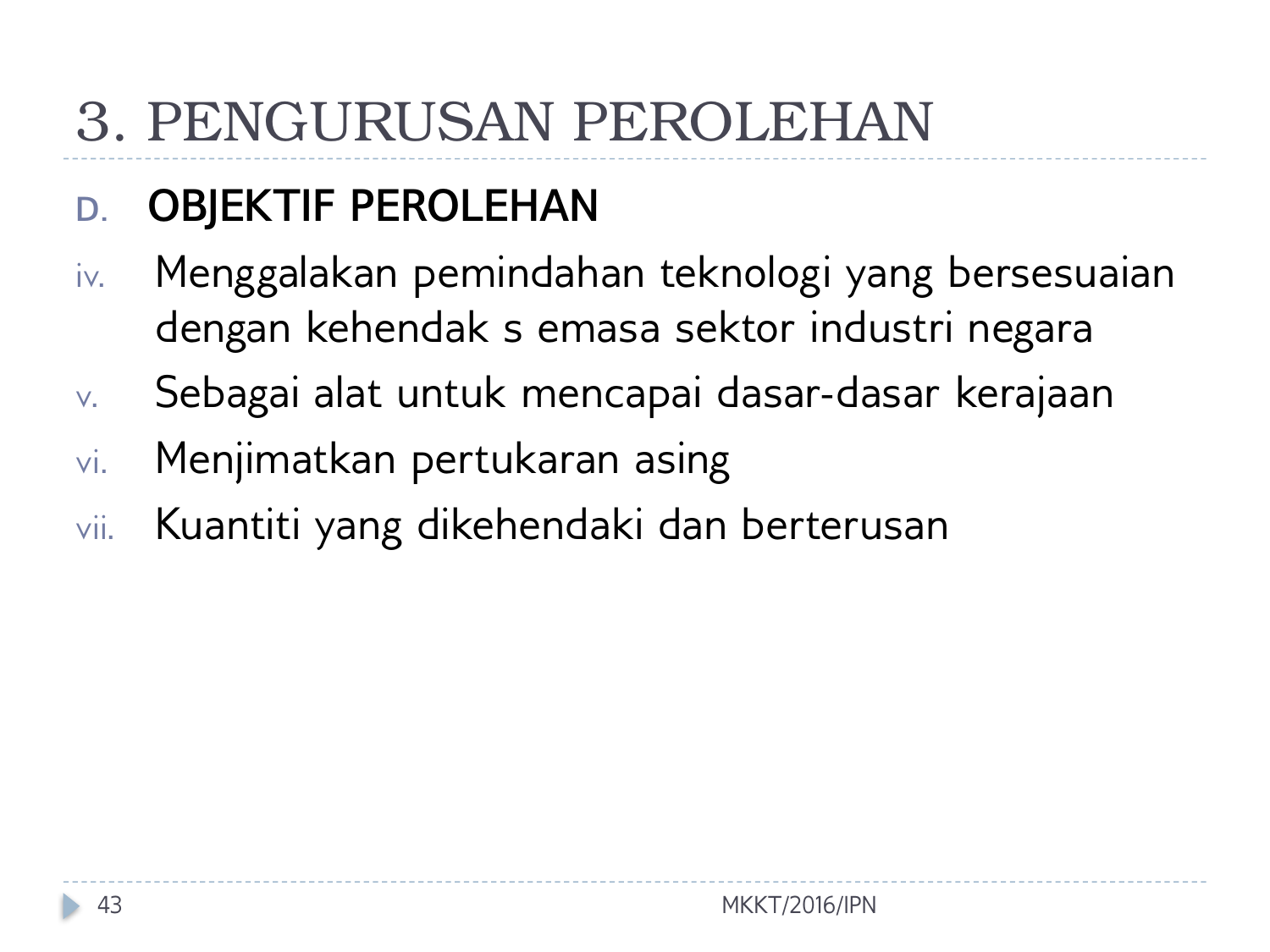

# 3. PENGURUSAN PEROLEHAN
OBJEKTIF PEROLEHAN
Menggalakan pemindahan teknologi yang bersesuaian dengan kehendak s emasa sektor industri negara
Sebagai alat untuk mencapai dasar-dasar kerajaan
Menjimatkan pertukaran asing
Kuantiti yang dikehendaki dan berterusan
43
MKKT/2016/IPN